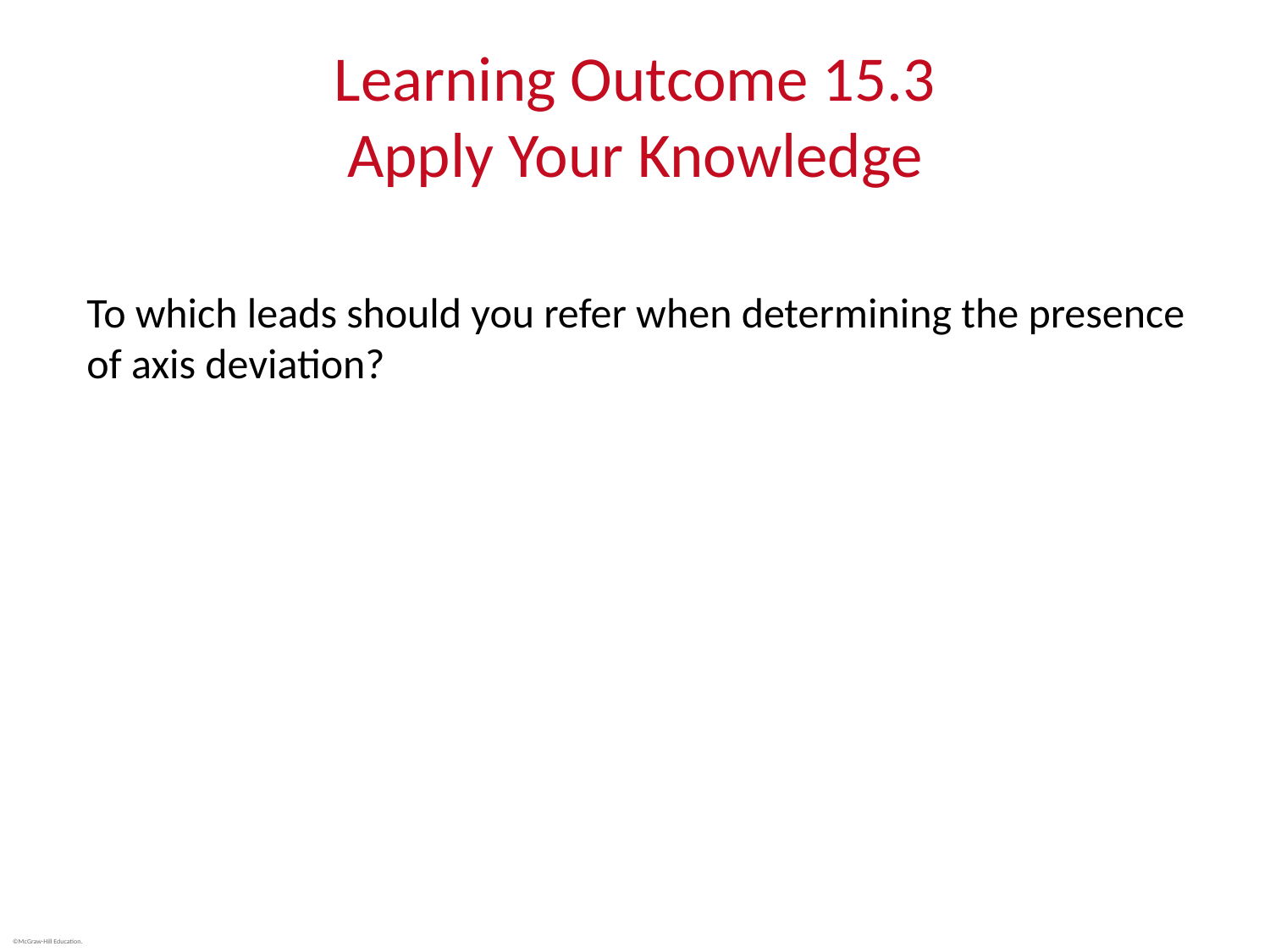

# Learning Outcome 15.3 Apply Your Knowledge
To which leads should you refer when determining the presence of axis deviation?